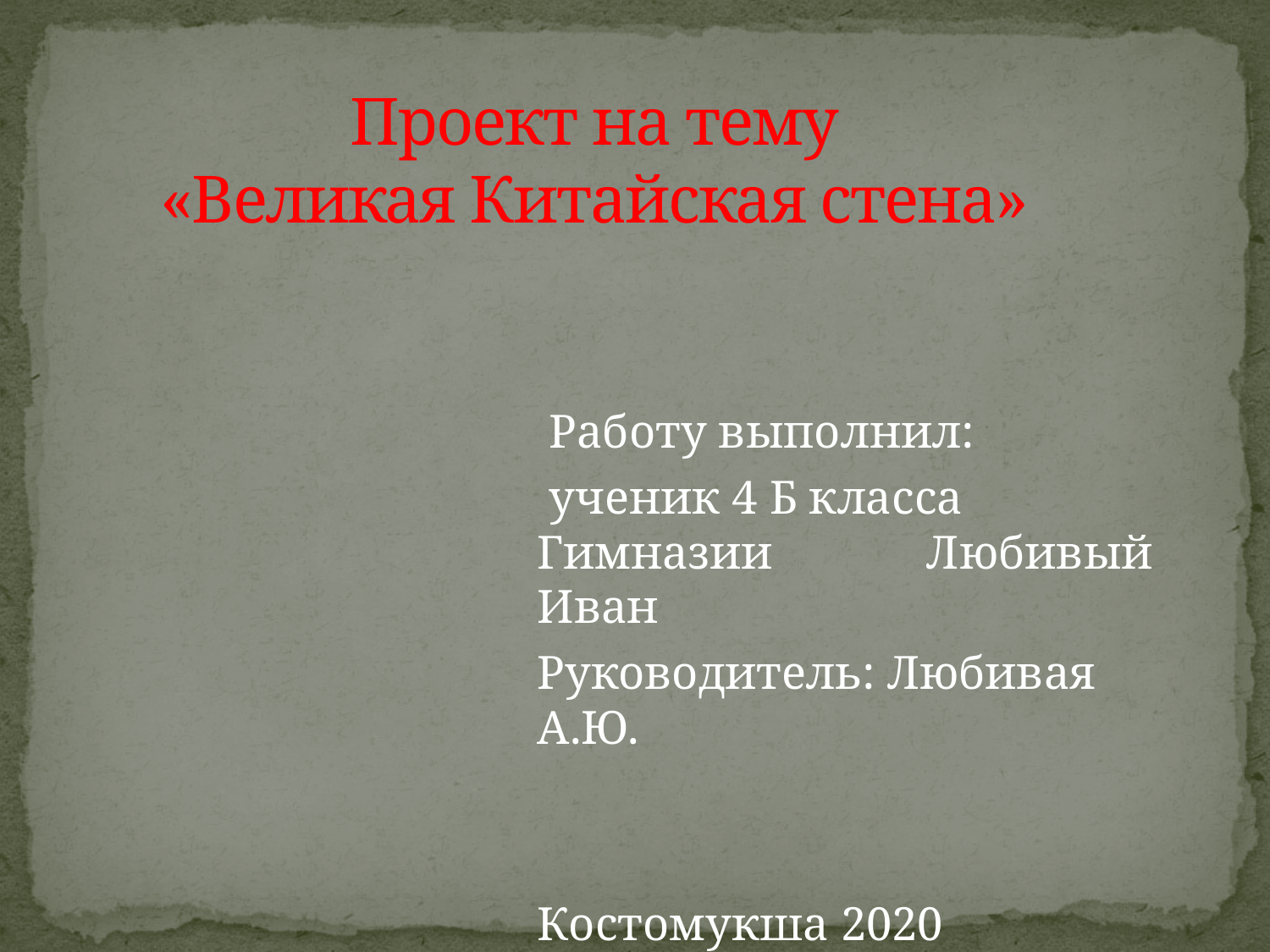

# Проект на тему «Великая Китайская стена»
 Работу выполнил:
 ученик 4 Б класса Гимназии             Любивый Иван
Руководитель: Любивая А.Ю.

Костомукша 2020